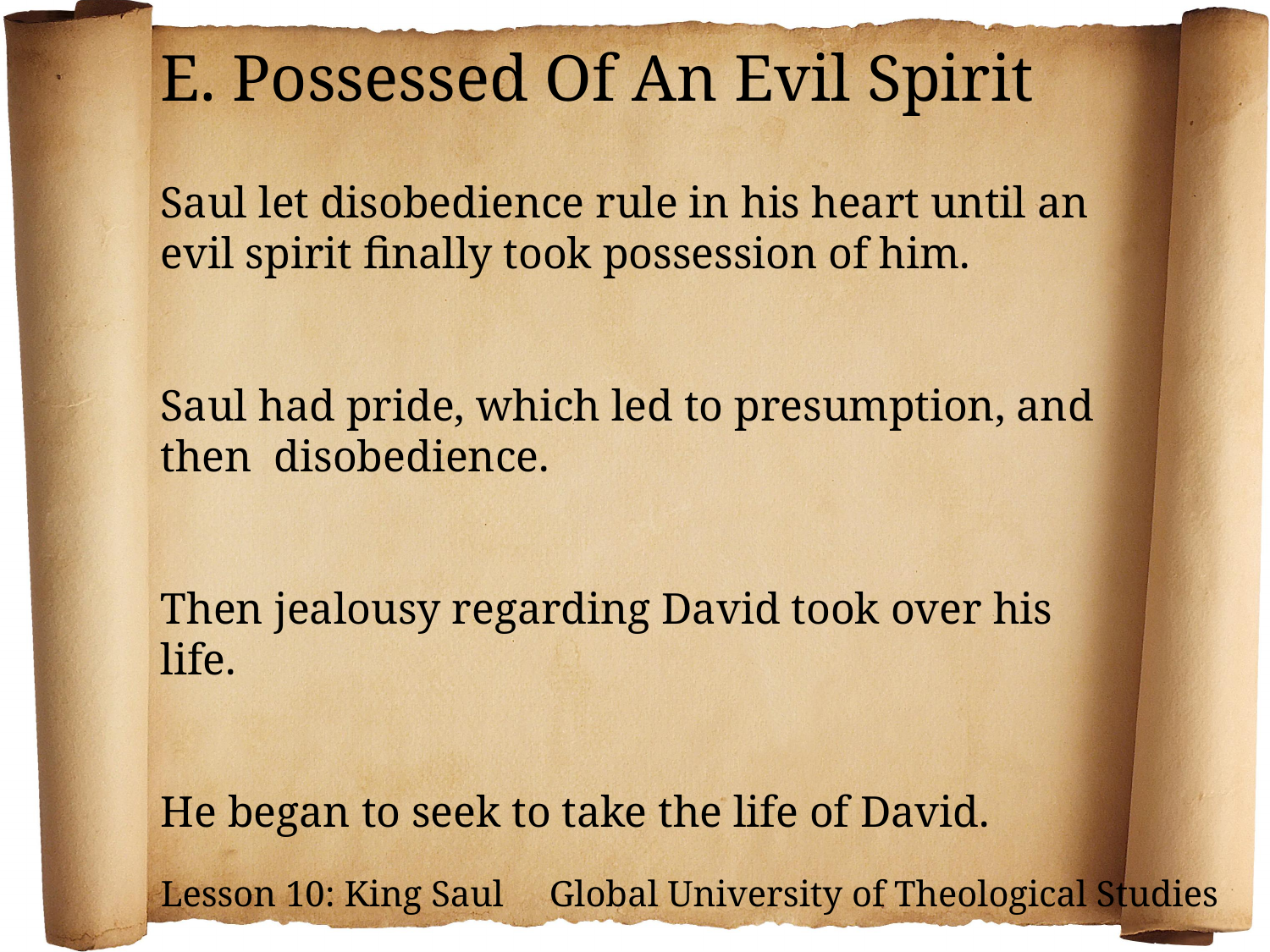

E. Possessed Of An Evil Spirit
Saul let disobedience rule in his heart until an evil spirit finally took possession of him.

Saul had pride, which led to presumption, and then  disobedience.

Then jealousy regarding David took over his life.

He began to seek to take the life of David.
Lesson 10: King Saul     Global University of Theological Studies